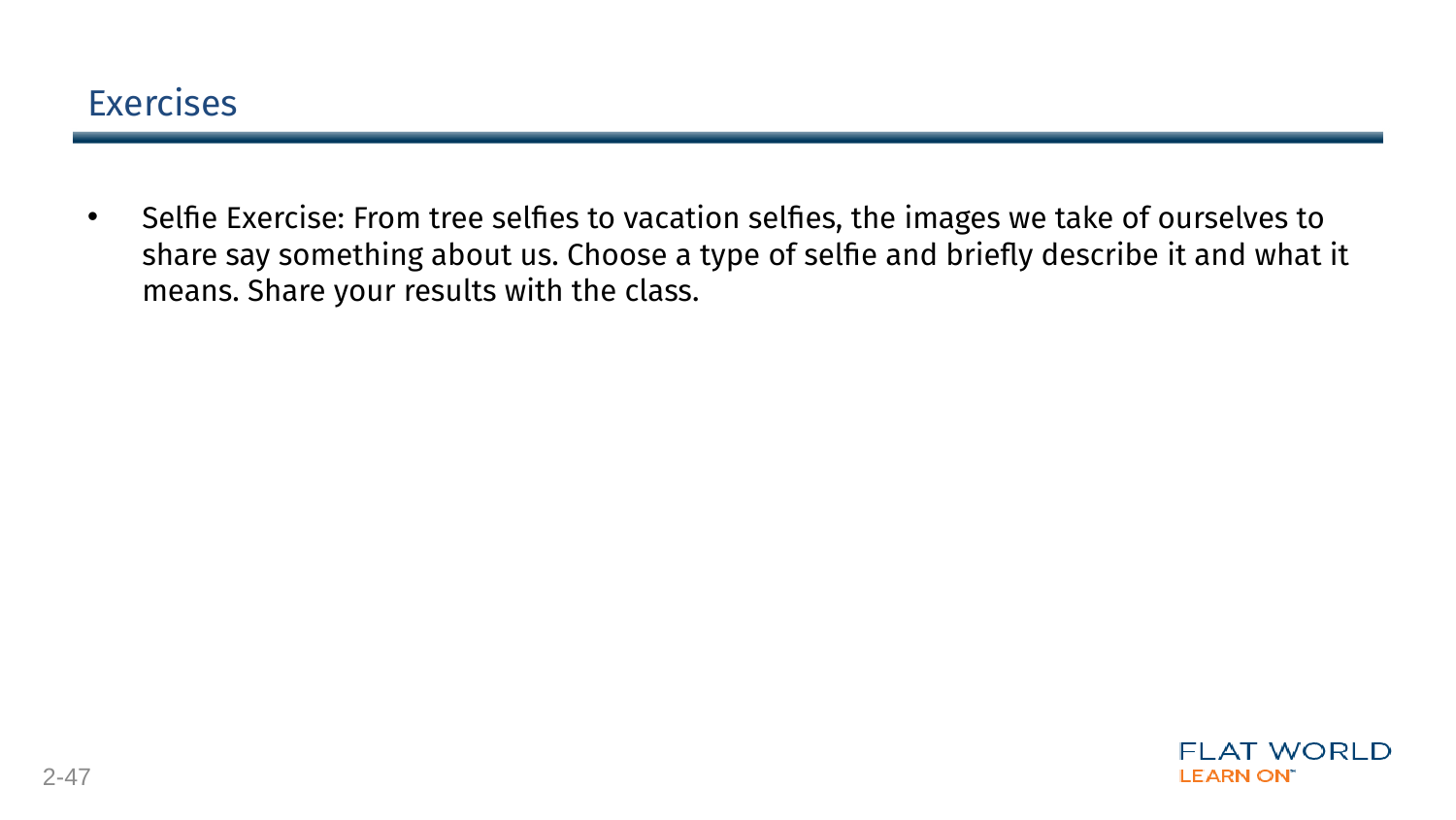

# Exercises
Selfie Exercise: From tree selfies to vacation selfies, the images we take of ourselves to share say something about us. Choose a type of selfie and briefly describe it and what it means. Share your results with the class.
2-47